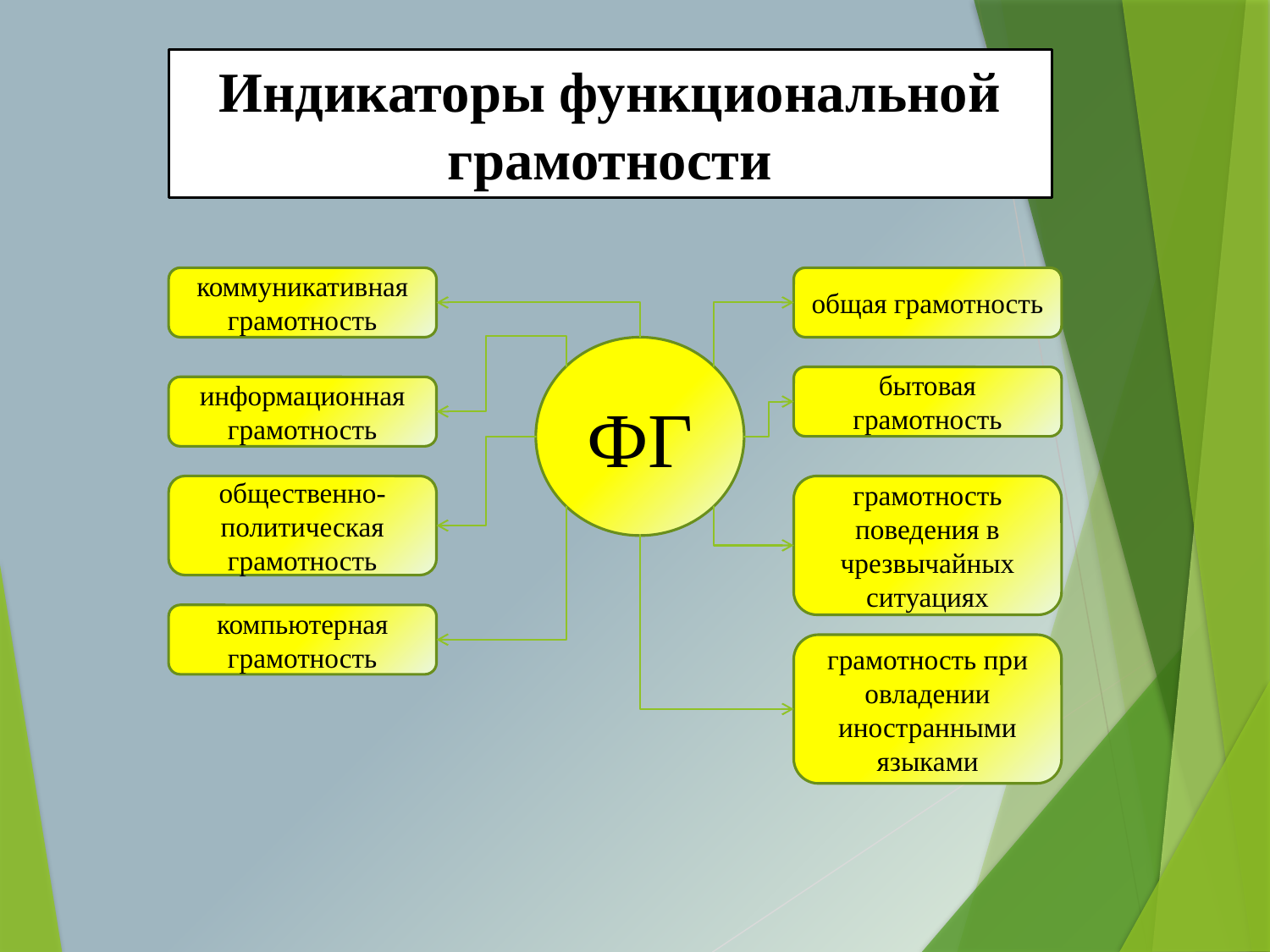

Индикаторы функциональной грамотности
коммуникативная грамотность
общая грамотность
ФГ
бытовая грамотность
информационная грамотность
общественно-политическая грамотность
грамотность поведения в чрезвычайных ситуациях
компьютерная грамотность
грамотность при овладении иностранными языками